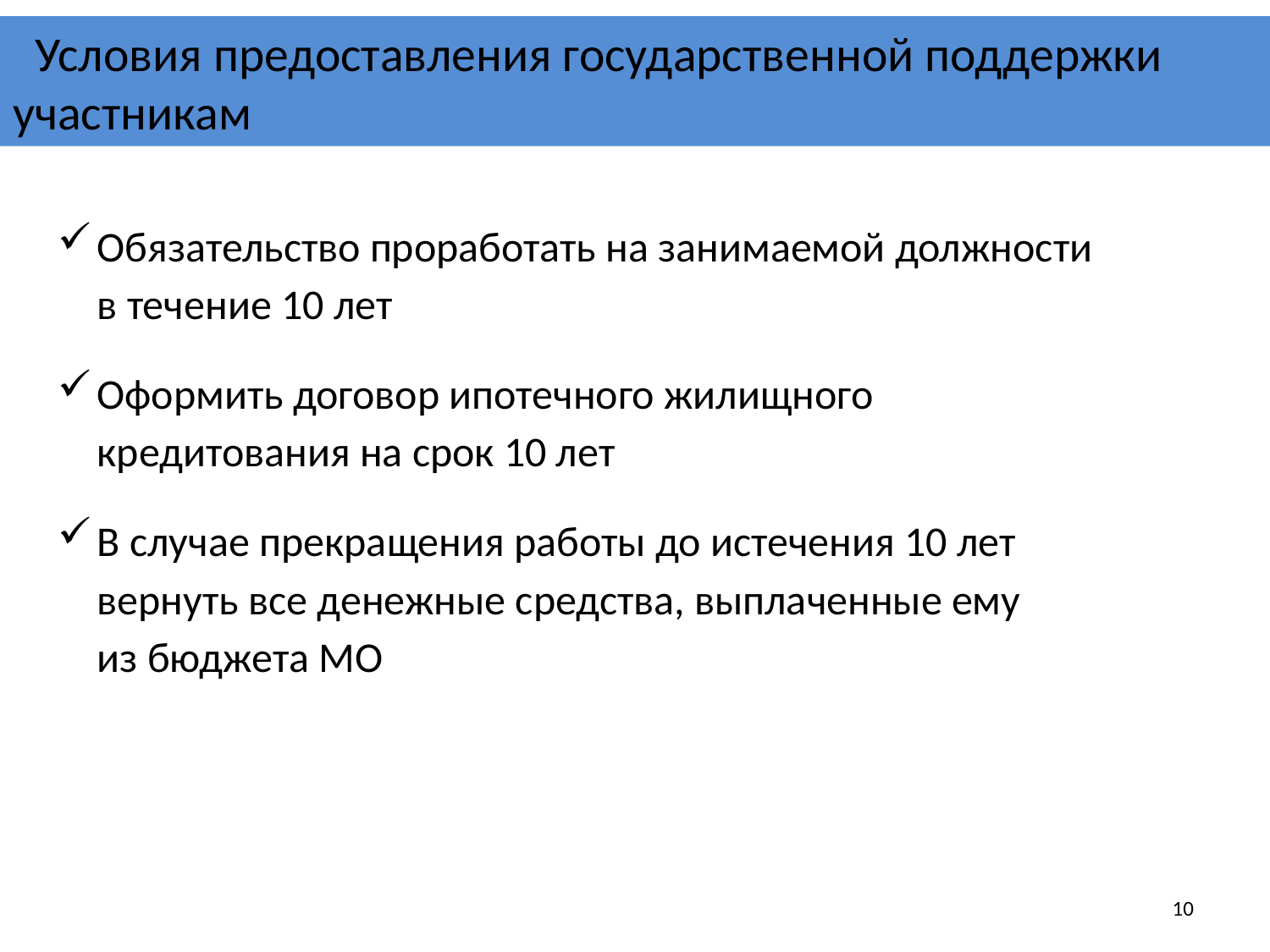

# Условия предоставления государственной поддержки участникам
Обязательство проработать на занимаемой должности           в течение 10 лет
Оформить договор ипотечного жилищного
кредитования на срок 10 лет
В случае прекращения работы до истечения 10 лет
вернуть все денежные средства, выплаченные ему
из бюджета МО
10